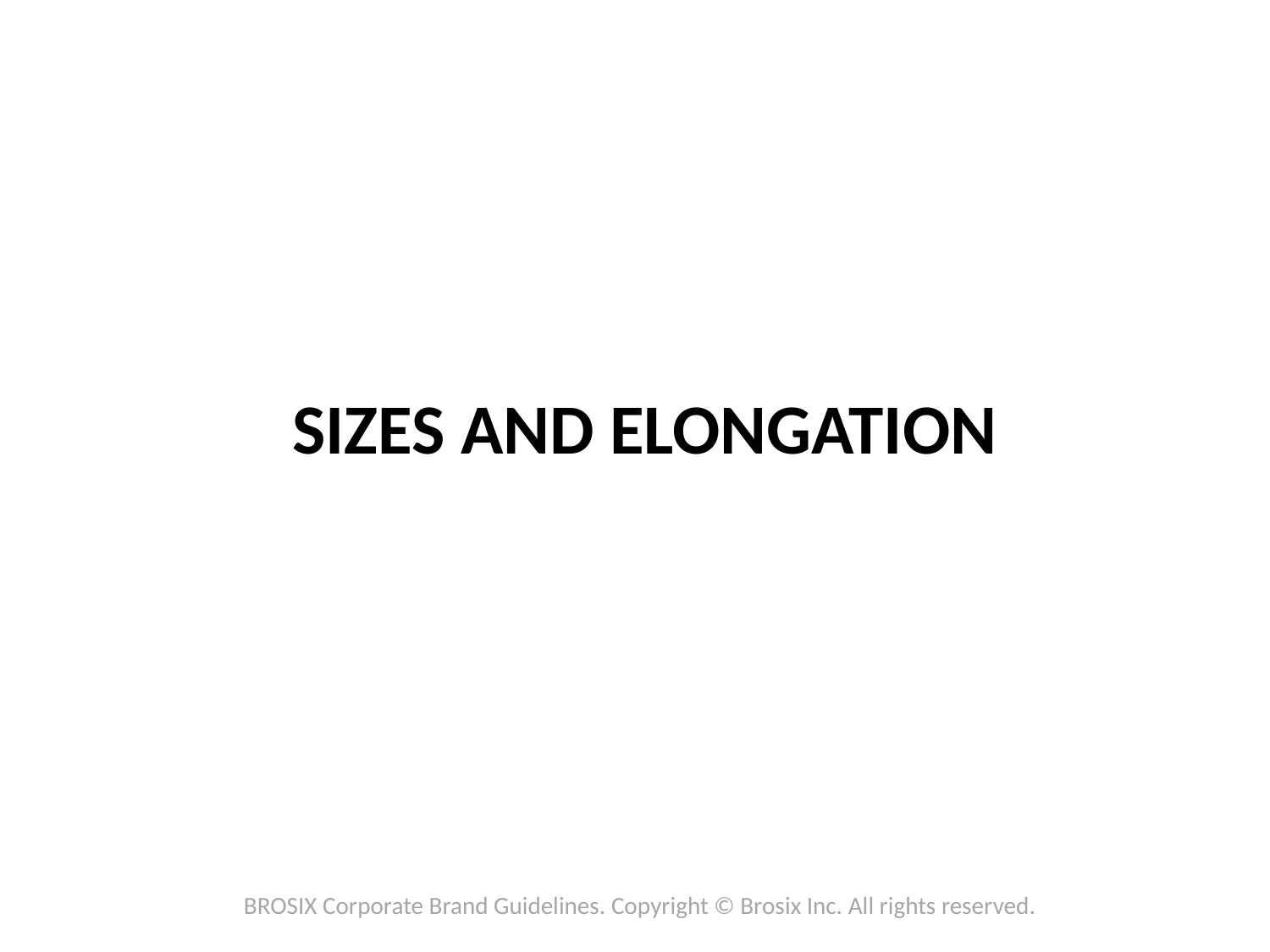

# Sizes and elongation
BROSIX Corporate Brand Guidelines. Copyright © Brosix Inc. All rights reserved.